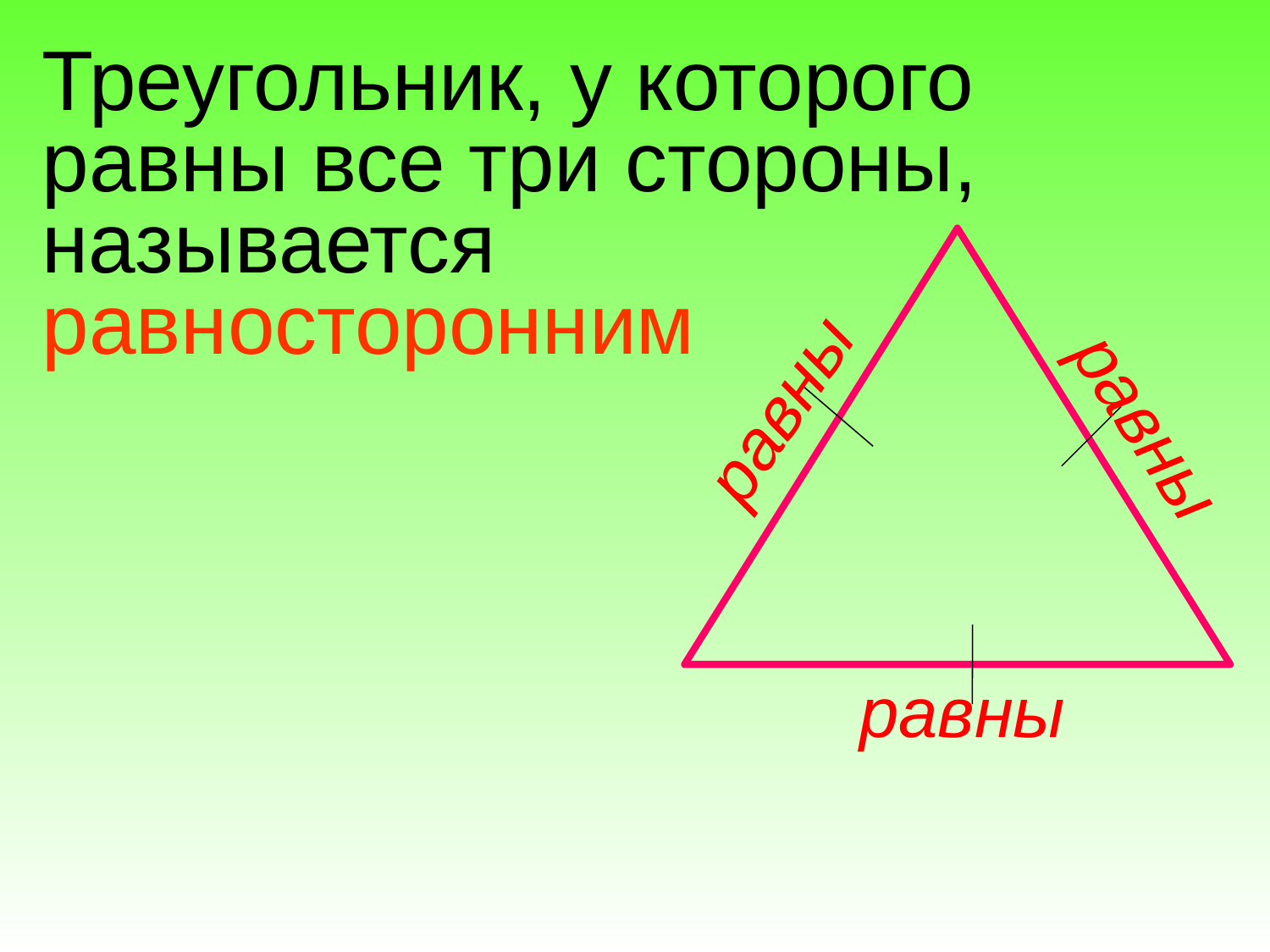

Треугольник, у которого
равны все три стороны,
называется  равносторонним

равны
равны
равны